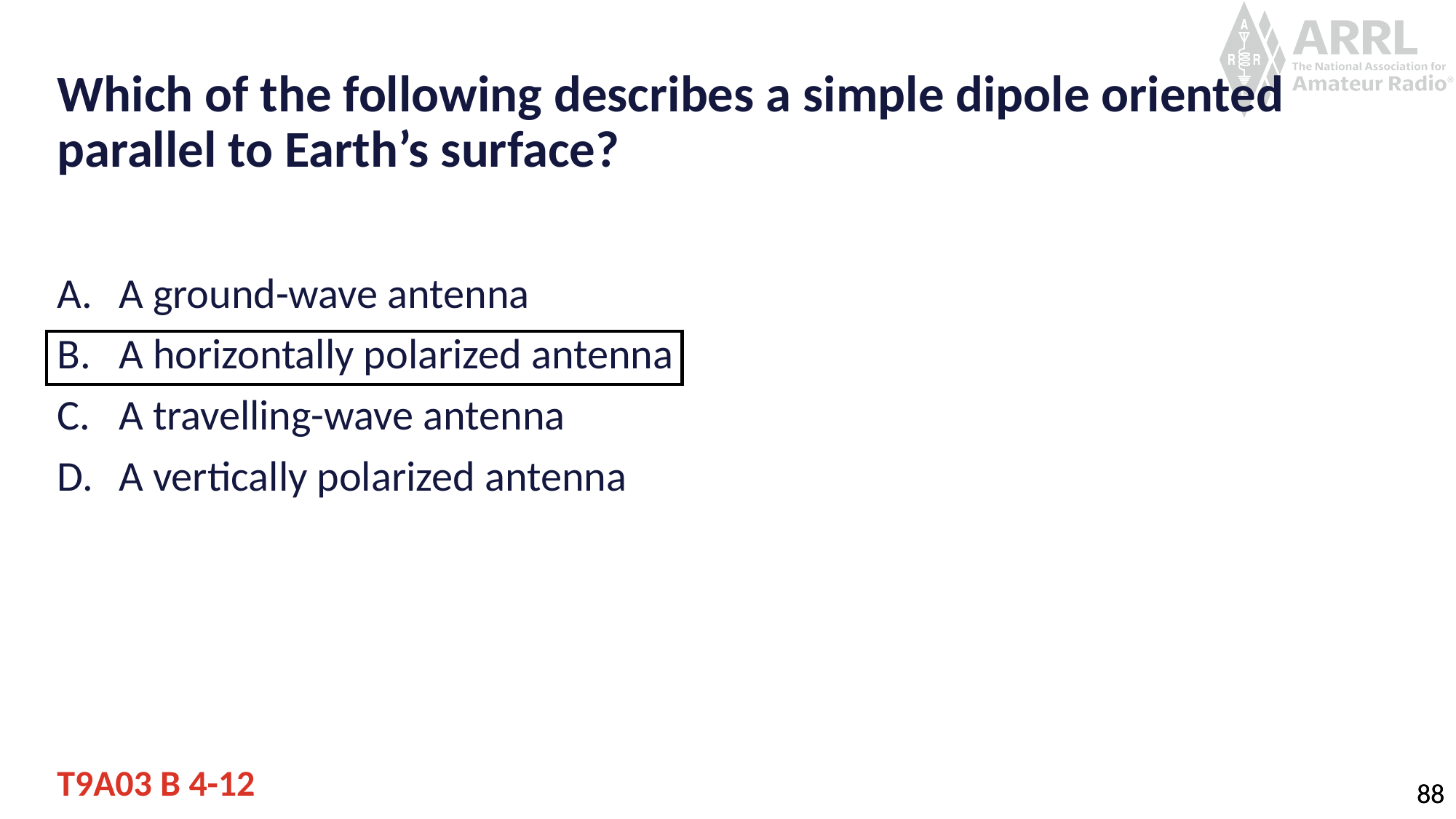

# Which of the following describes a simple dipole oriented parallel to Earth’s surface?
A ground-wave antenna
A horizontally polarized antenna
A travelling-wave antenna
A vertically polarized antenna

T9A03 B 4-12